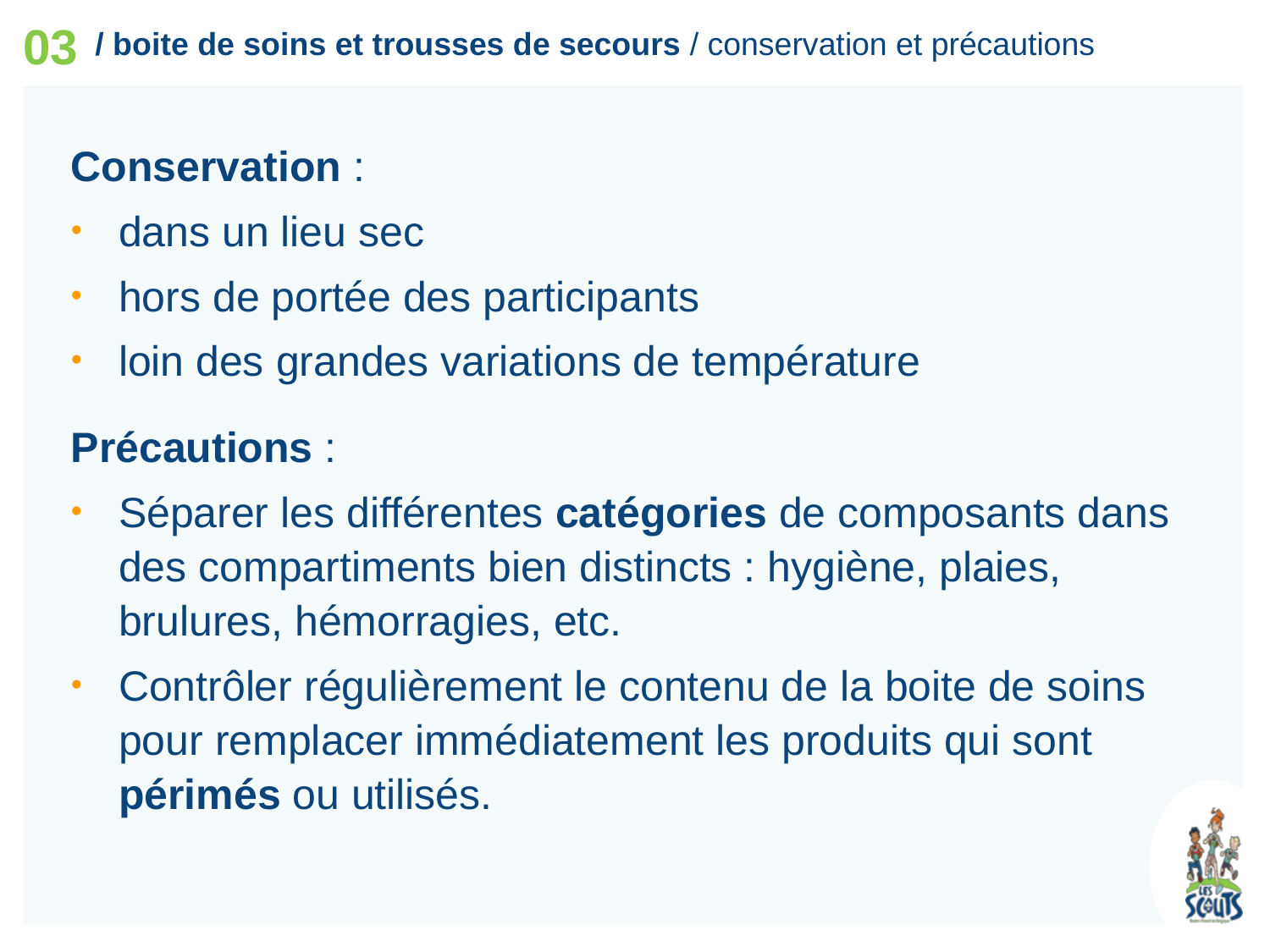

03
/ boite de soins et trousses de secours / conservation et précautions
Conservation :
dans un lieu sec
hors de portée des participants
loin des grandes variations de température
Précautions :
Séparer les différentes catégories de composants dans des compartiments bien distincts : hygiène, plaies, brulures, hémorragies, etc.
Contrôler régulièrement le contenu de la boite de soins pour remplacer immédiatement les produits qui sont périmés ou utilisés.